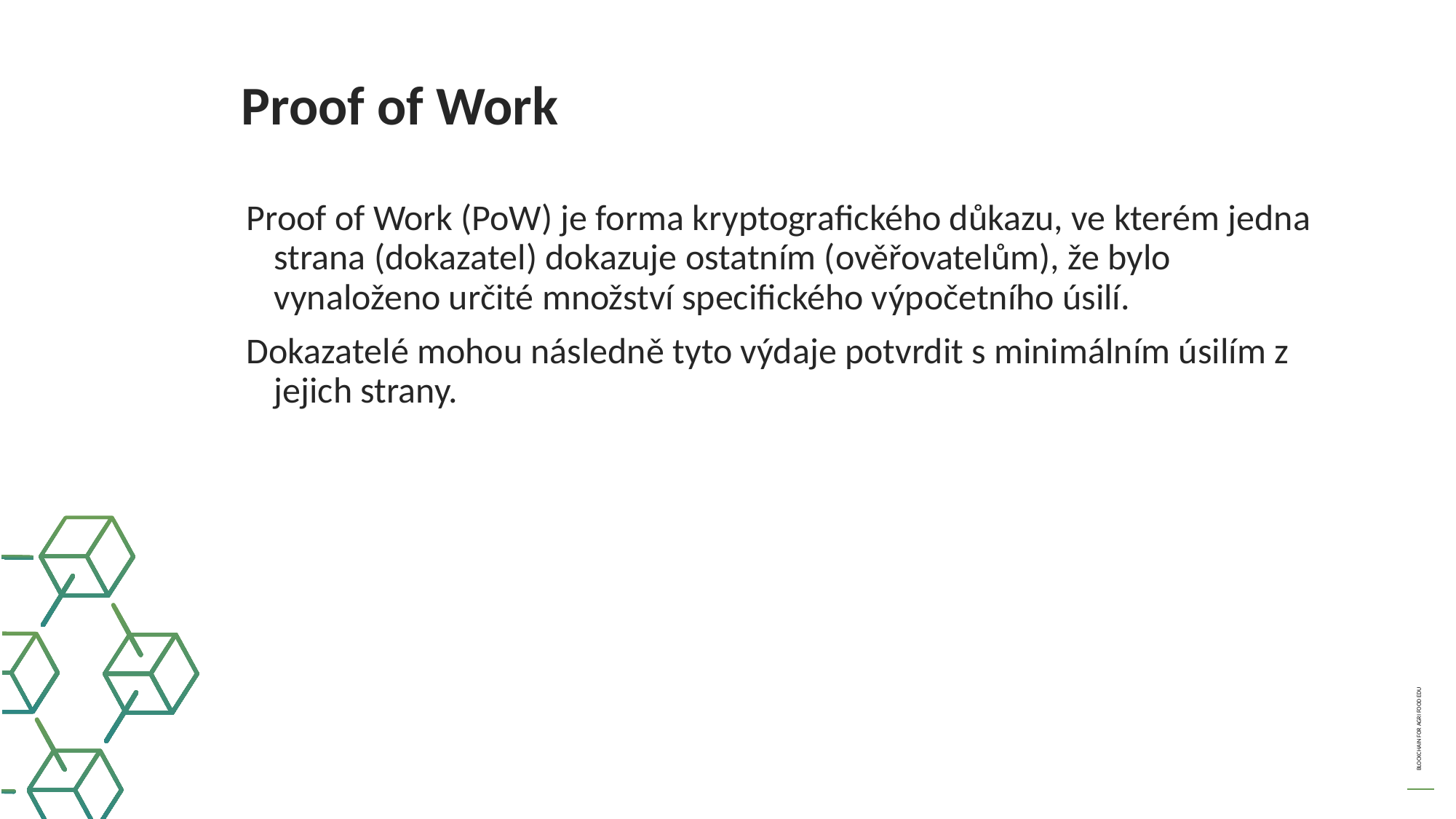

Proof of Work
Proof of Work (PoW) je forma kryptografického důkazu, ve kterém jedna strana (dokazatel) dokazuje ostatním (ověřovatelům), že bylo vynaloženo určité množství specifického výpočetního úsilí.
Dokazatelé mohou následně tyto výdaje potvrdit s minimálním úsilím z jejich strany.